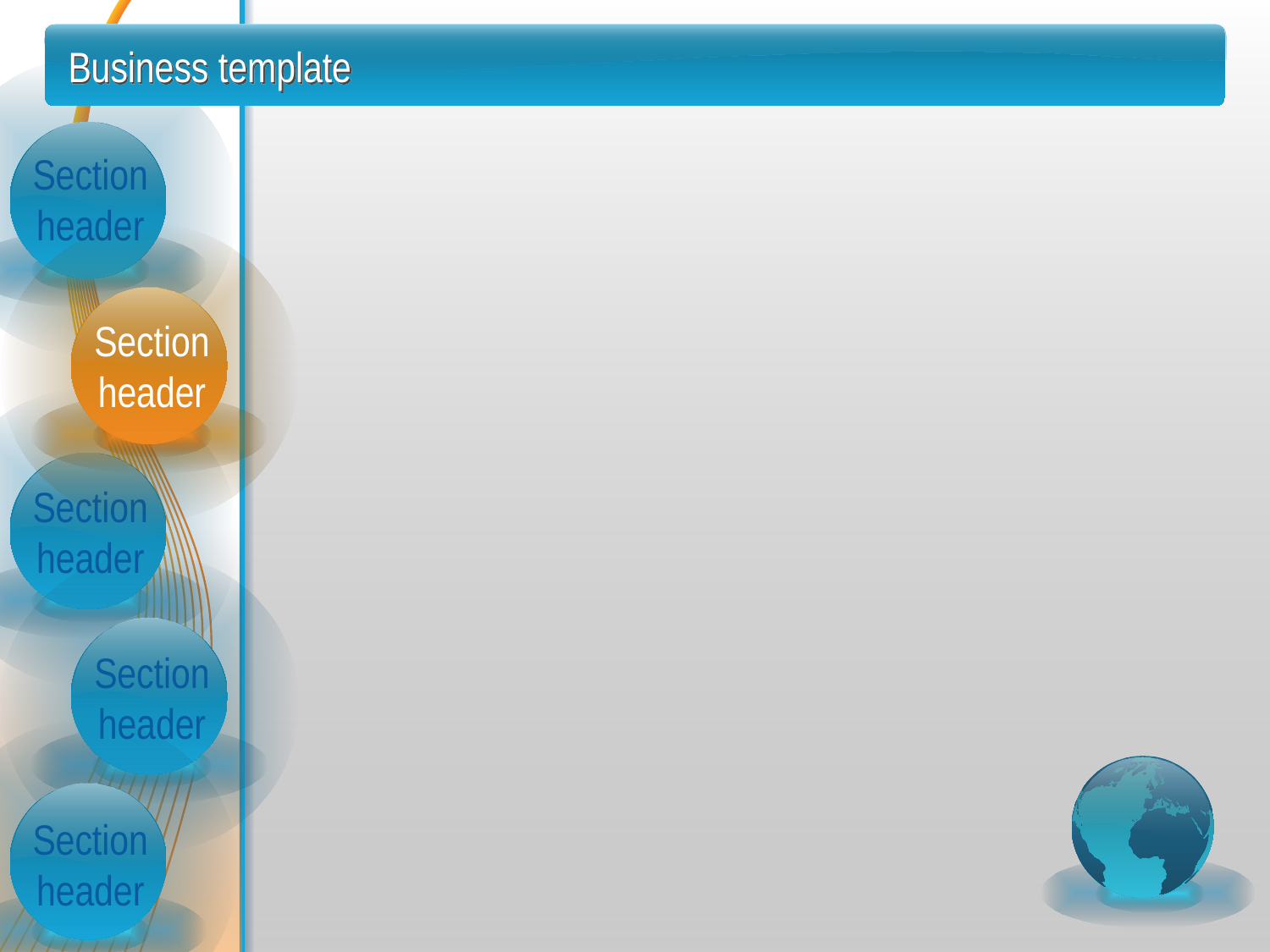

# Business template

Section header

Section header

Section header

Section header

Section header